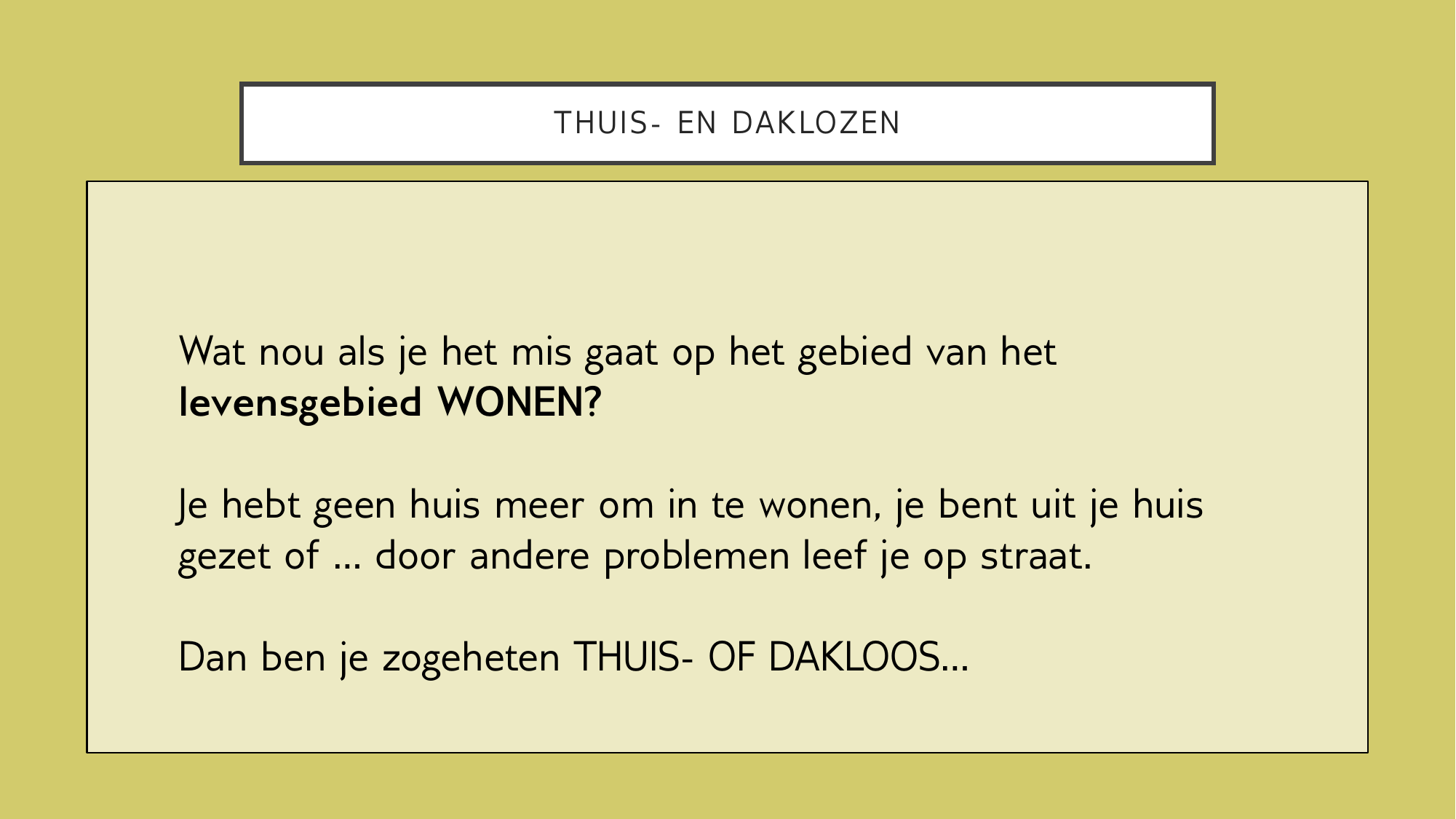

# Thuis- en daklozen

Wat nou als je het mis gaat op het gebied van het levensgebied WONEN?

Je hebt geen huis meer om in te wonen, je bent uit je huis gezet of … door andere problemen leef je op straat.

Dan ben je zogeheten THUIS- OF DAKLOOS…